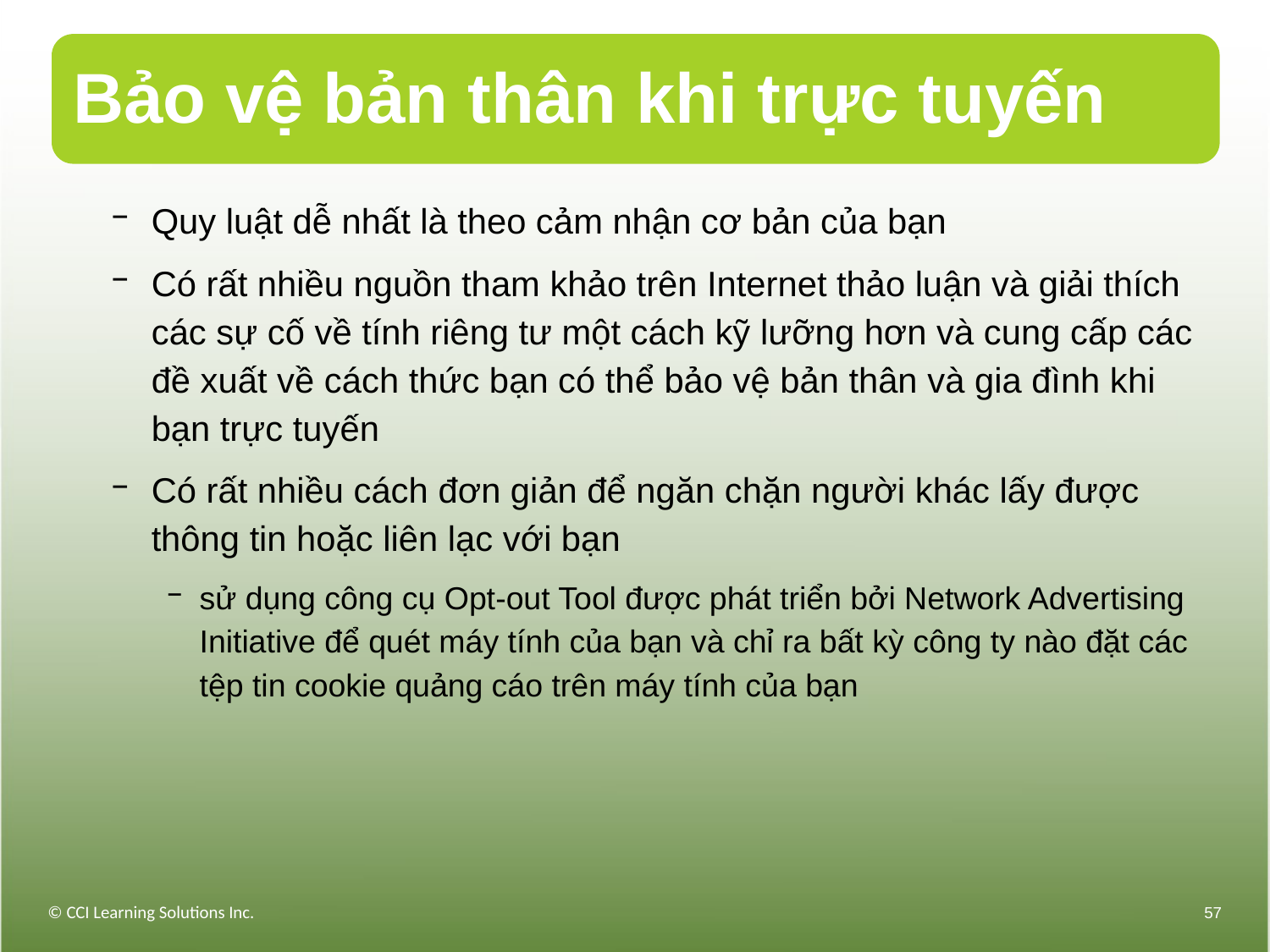

# Bảo vệ bản thân khi trực tuyến
Quy luật dễ nhất là theo cảm nhận cơ bản của bạn
Có rất nhiều nguồn tham khảo trên Internet thảo luận và giải thích các sự cố về tính riêng tư một cách kỹ lưỡng hơn và cung cấp các đề xuất về cách thức bạn có thể bảo vệ bản thân và gia đình khi bạn trực tuyến
Có rất nhiều cách đơn giản để ngăn chặn người khác lấy được thông tin hoặc liên lạc với bạn
sử dụng công cụ Opt-out Tool được phát triển bởi Network Advertising Initiative để quét máy tính của bạn và chỉ ra bất kỳ công ty nào đặt các tệp tin cookie quảng cáo trên máy tính của bạn
© CCI Learning Solutions Inc.
57